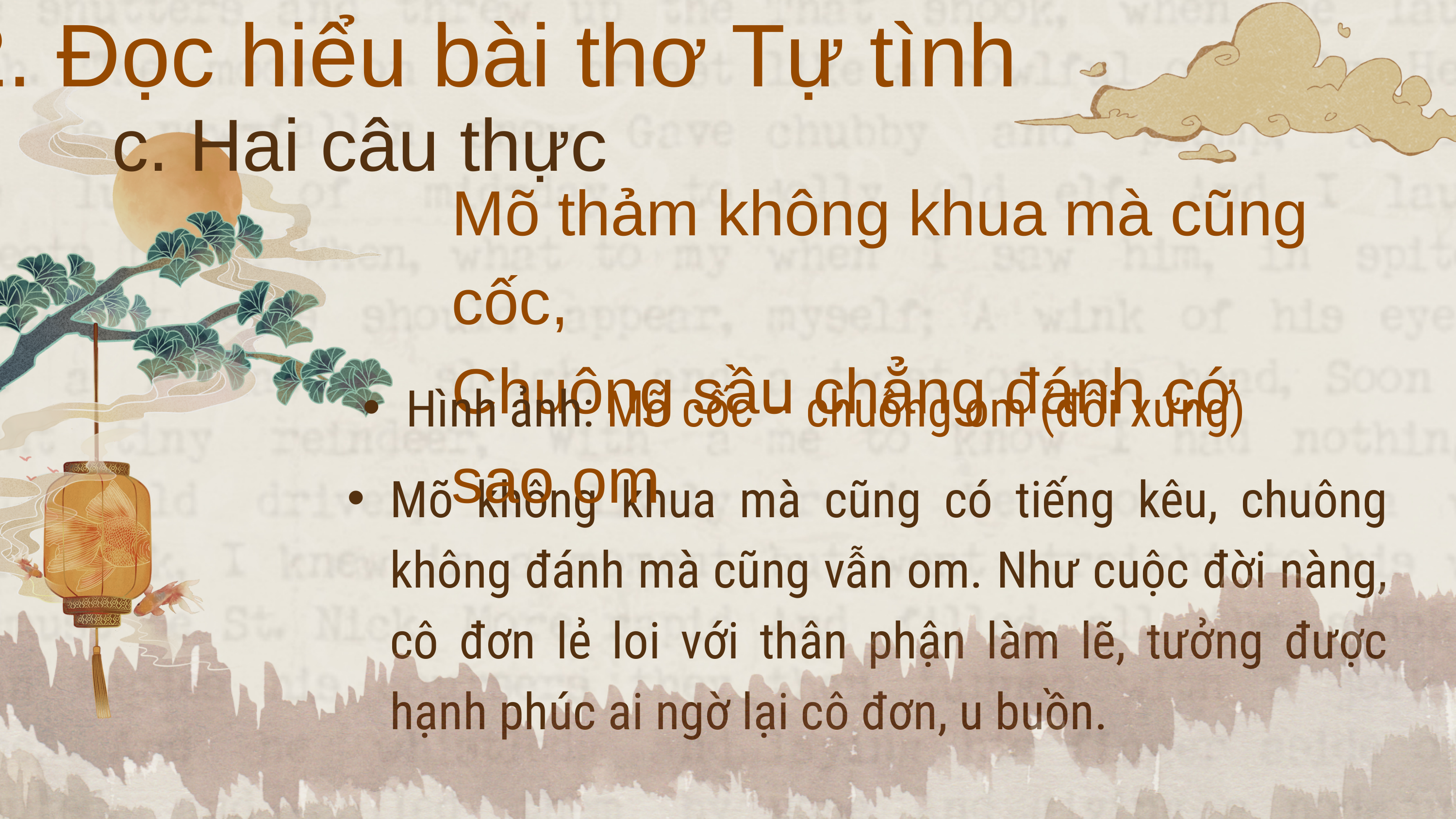

3.2. Đọc hiểu bài thơ Tự tình

c. Hai câu thực
Mõ thảm không khua mà cũng cốc,
Chuông sầu chẳng đánh cớ sao om

Hình ảnh: Mõ cốc – chuông om (đối xứng)
Mõ không khua mà cũng có tiếng kêu, chuông không đánh mà cũng vẫn om. Như cuộc đời nàng, cô đơn lẻ loi với thân phận làm lẽ, tưởng được hạnh phúc ai ngờ lại cô đơn, u buồn.